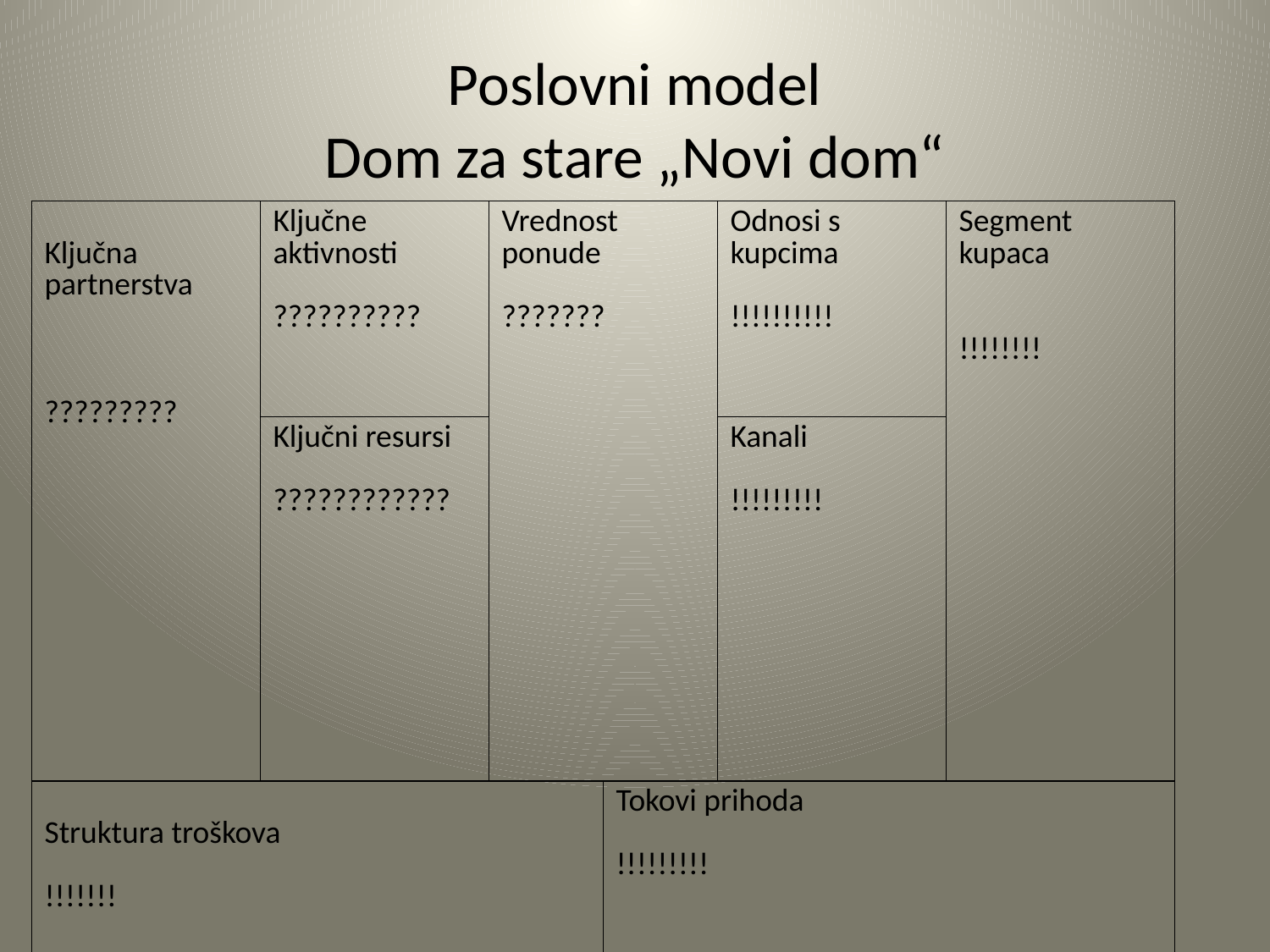

# Poslovni model Dom za stare „Novi dom“
| Ključna partnerstva ????????? | Ključne aktivnosti ?????????? | Vrednost ponude ??????? |  | Odnosi s kupcima !!!!!!!!!! | Segment kupaca !!!!!!!! |
| --- | --- | --- | --- | --- | --- |
|  | Ključni resursi ???????????? |  |  | Kanali !!!!!!!!! |  |
| Struktura troškova !!!!!!! |  |  | Tokovi prihoda !!!!!!!!! |  |  |